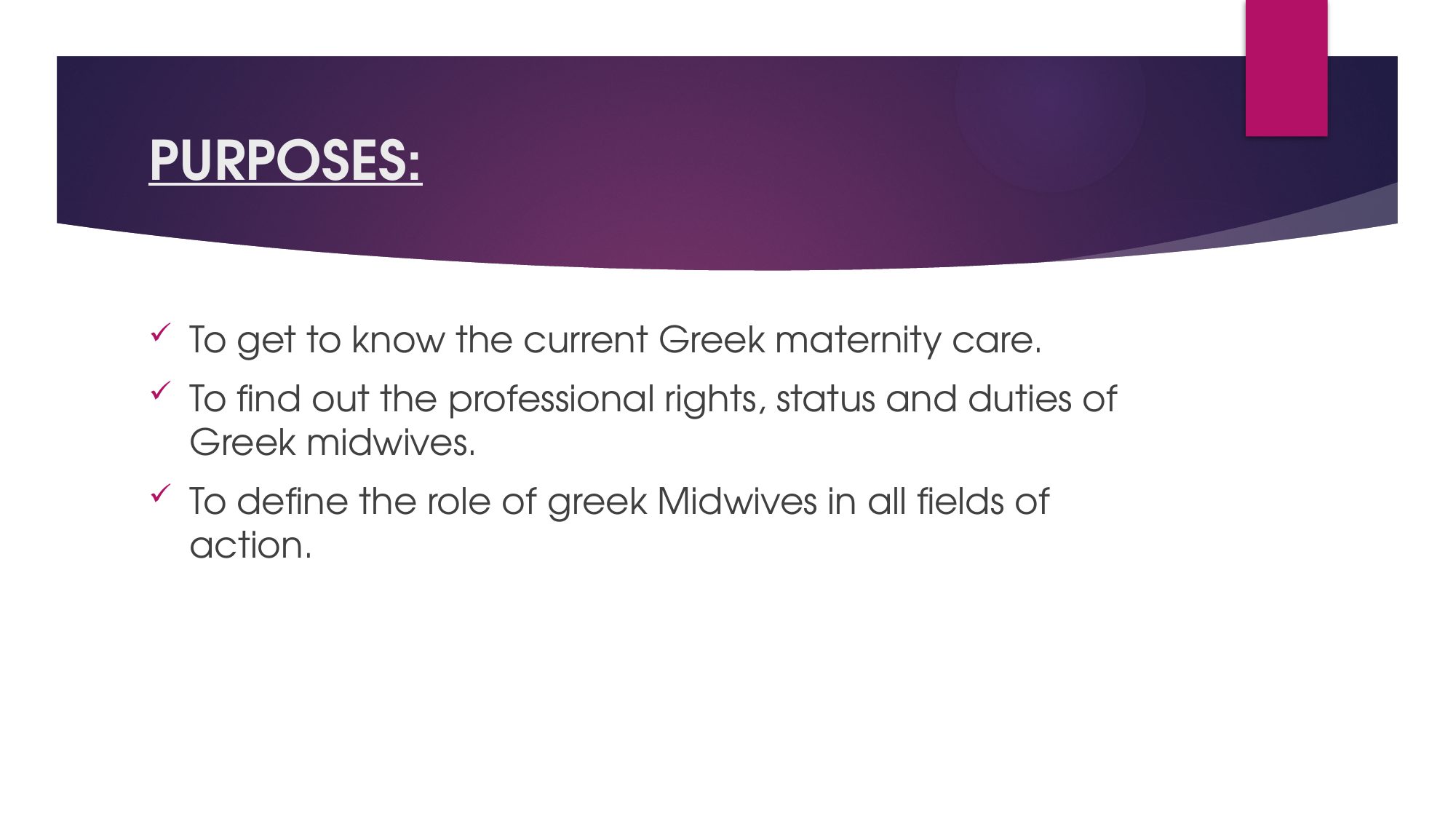

# PURPOSES:
To get to know the current Greek maternity care.
To find out the professional rights, status and duties of Greek midwives.
To define the role of greek Midwives in all fields of action.